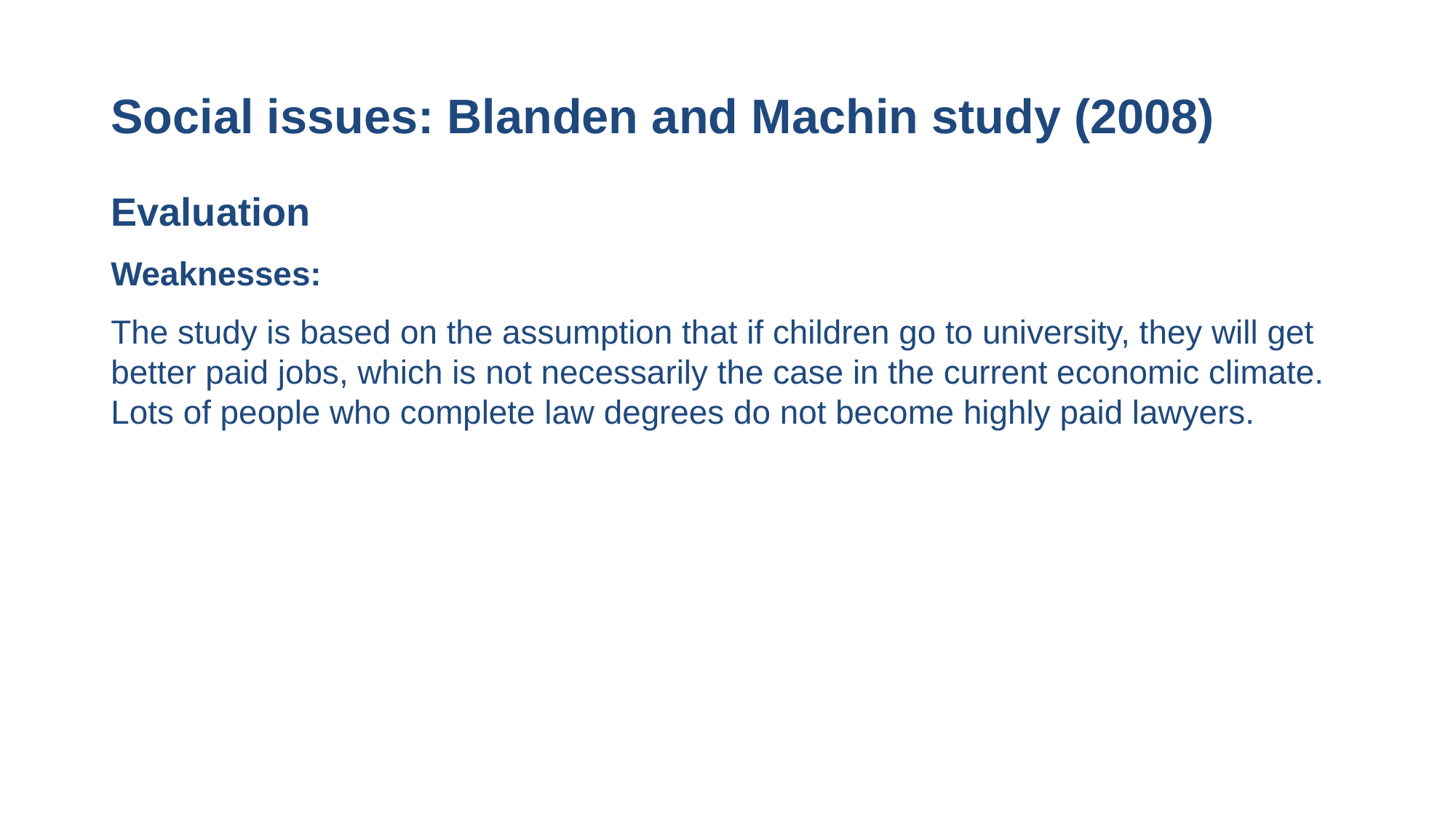

# Social issues: Blanden and Machin study (2008)
Evaluation
Weaknesses:
The study is based on the assumption that if children go to university, they will get better paid jobs, which is not necessarily the case in the current economic climate. Lots of people who complete law degrees do not become highly paid lawyers.